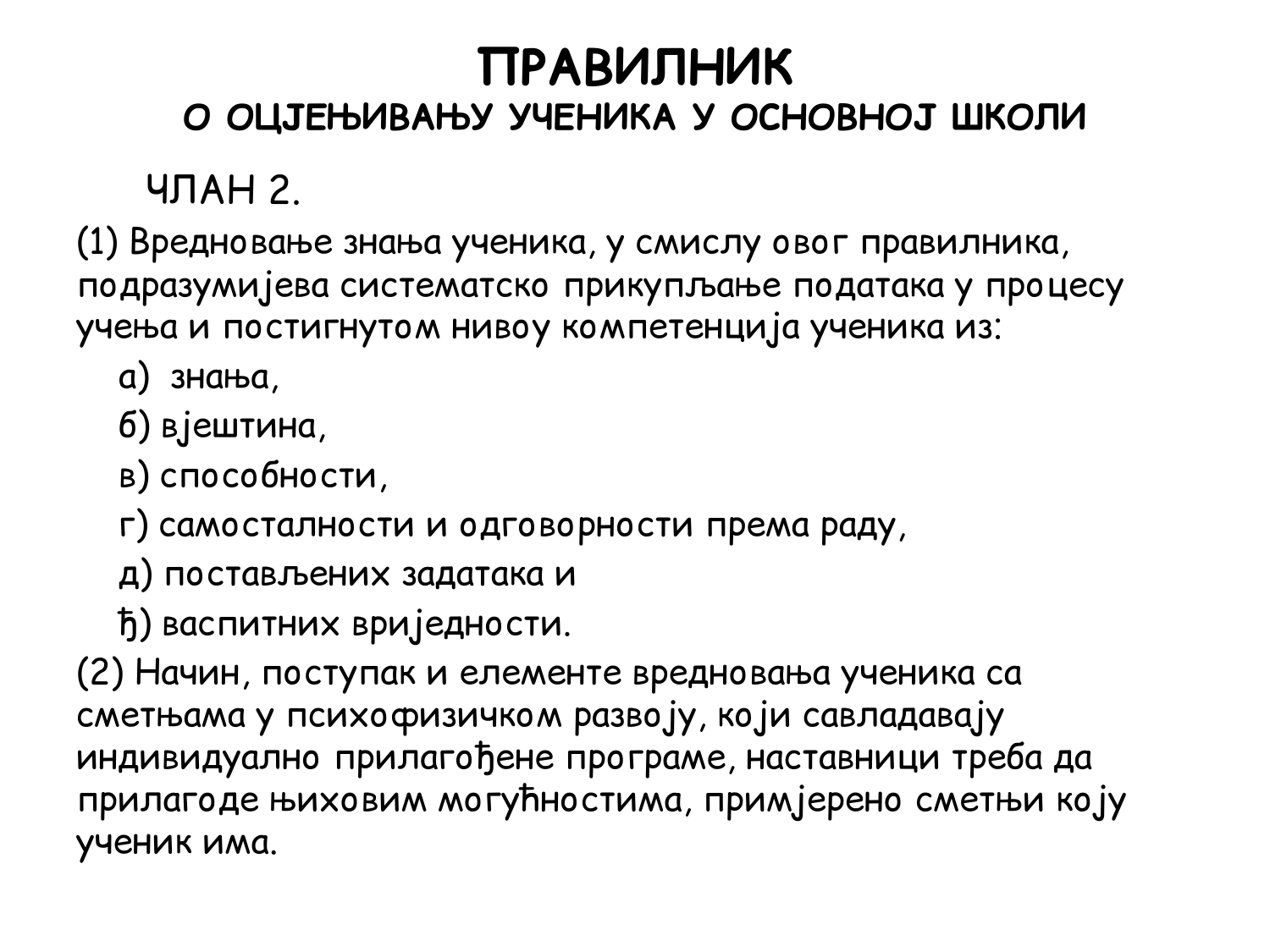

# ПРАВИЛНИК О ОЦЈЕЊИВАЊУ УЧЕНИКА У ОСНОВНОЈ ШКОЛИ
      ЧЛАН 2.
(1) Вредновање знања ученика, у смислу овог правилника, подразумијева систематско прикупљање података у процесу учења и постигнутом нивоу компетенција ученика из:
    а)  знања,
    б) вјештина,
    в) способности,
    г) самосталности и одговорности према раду,
    д) постављених задатака и
    ђ) васпитних вриједности.
(2) Начин, поступак и елементе вредновања ученика са сметњама у психофизичком развоју, који савладавају индивидуално прилагођене програме, наставници треба да прилагоде њиховим могућностима, примјерено сметњи коју ученик има.